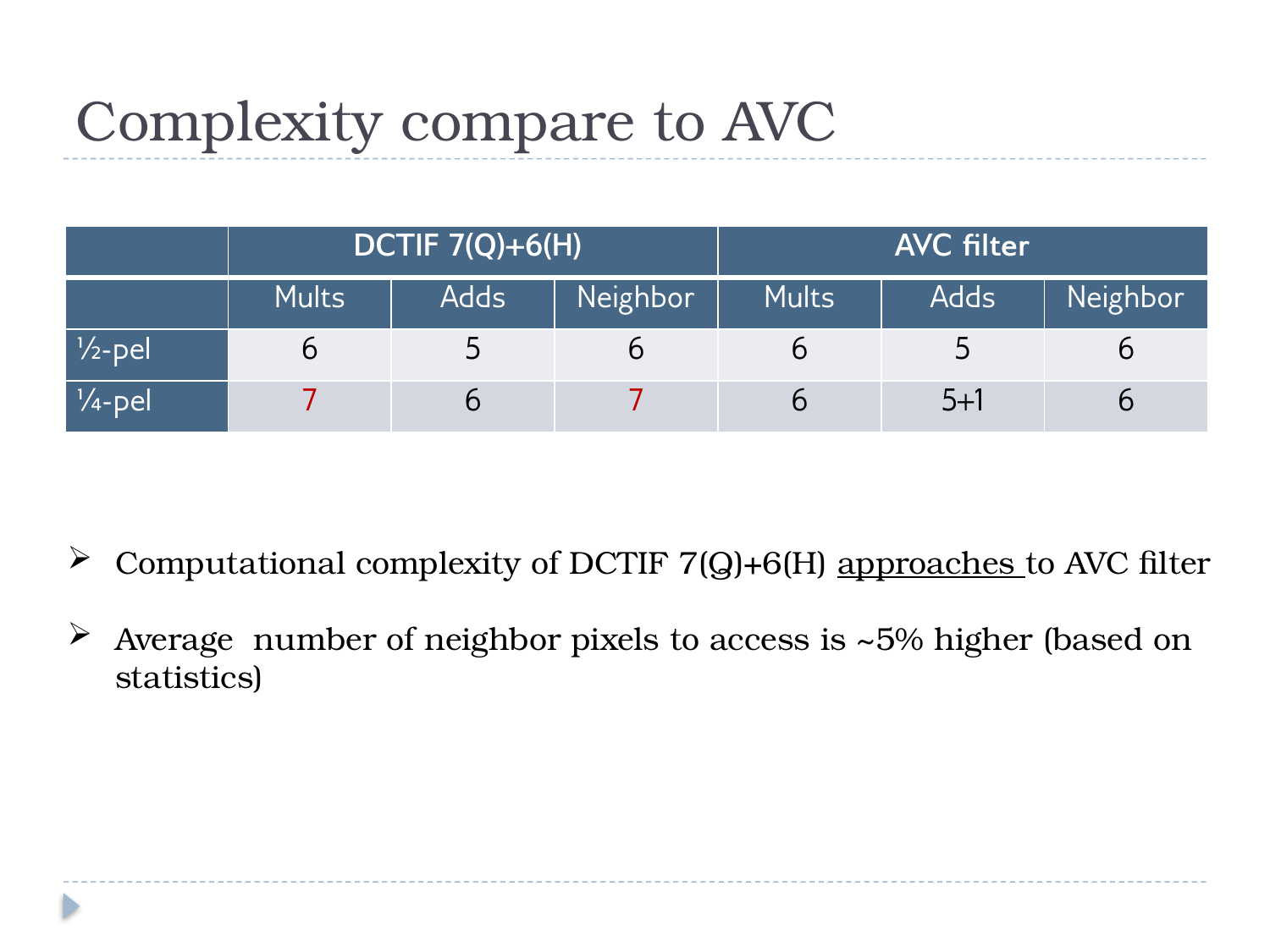

# Complexity compare to AVC
|  | DCTIF 7(Q)+6(H) |  |  | AVC filter |  |  |
| --- | --- | --- | --- | --- | --- | --- |
|  | Mults | Adds | Neighbor | Mults | Adds | Neighbor |
| ½-pel | 6 | 5 | 6 | 6 | 5 | 6 |
| ¼-pel | 7 | 6 | 7 | 6 | 5+1 | 6 |
Computational complexity of DCTIF 7(Q)+6(H) approaches to AVC filter

Average  number of neighbor pixels to access is ~5% higher (based on statistics)